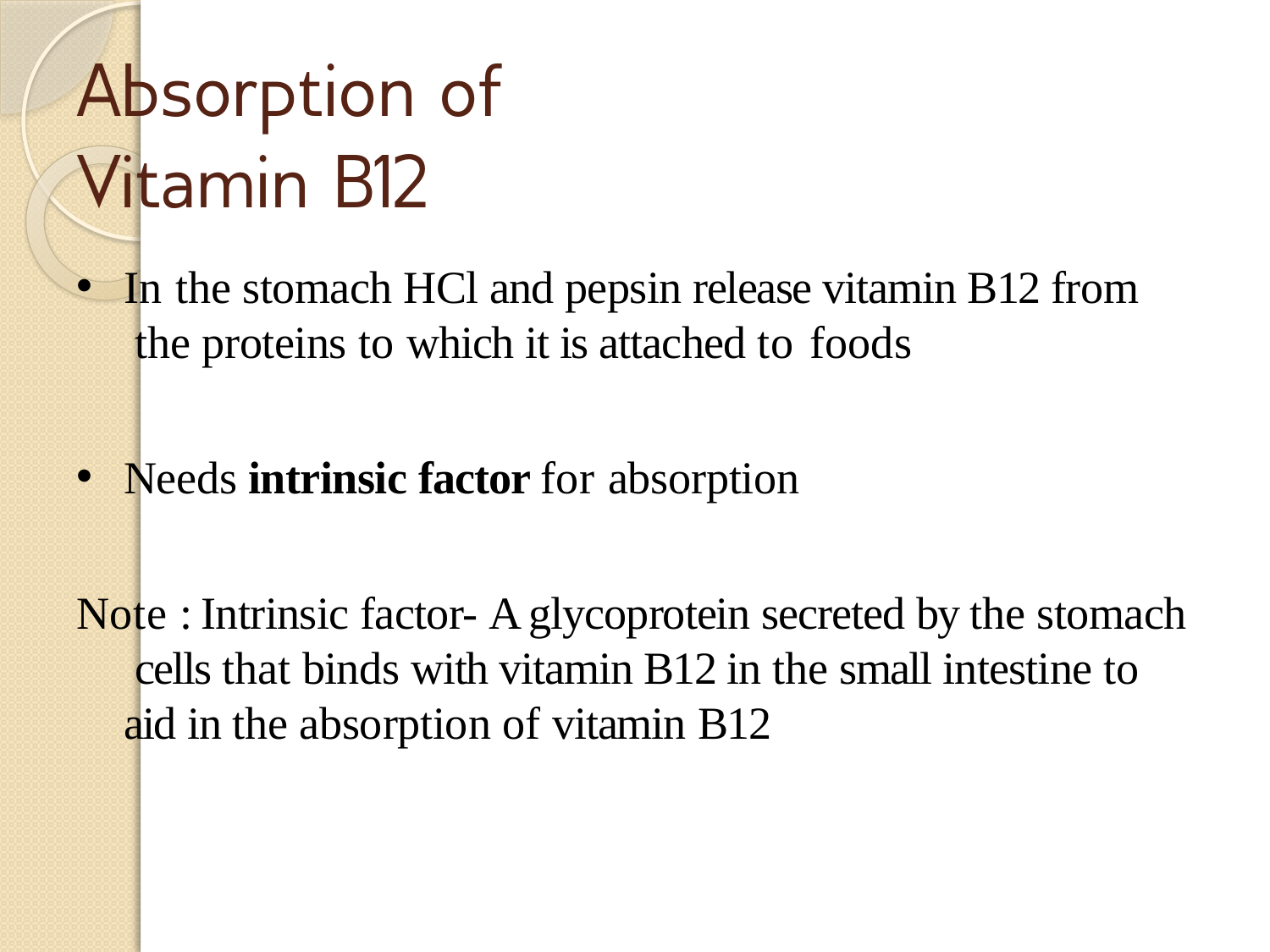

# Absorption of	Vitamin B12
In the stomach HCl and pepsin release vitamin B12 from  the proteins to which it is attached to foods

Needs intrinsic factor for absorption

Note : Intrinsic factor- A glycoprotein secreted by the stomach  cells that binds with vitamin B12 in the small intestine to  aid in the absorption of vitamin B12